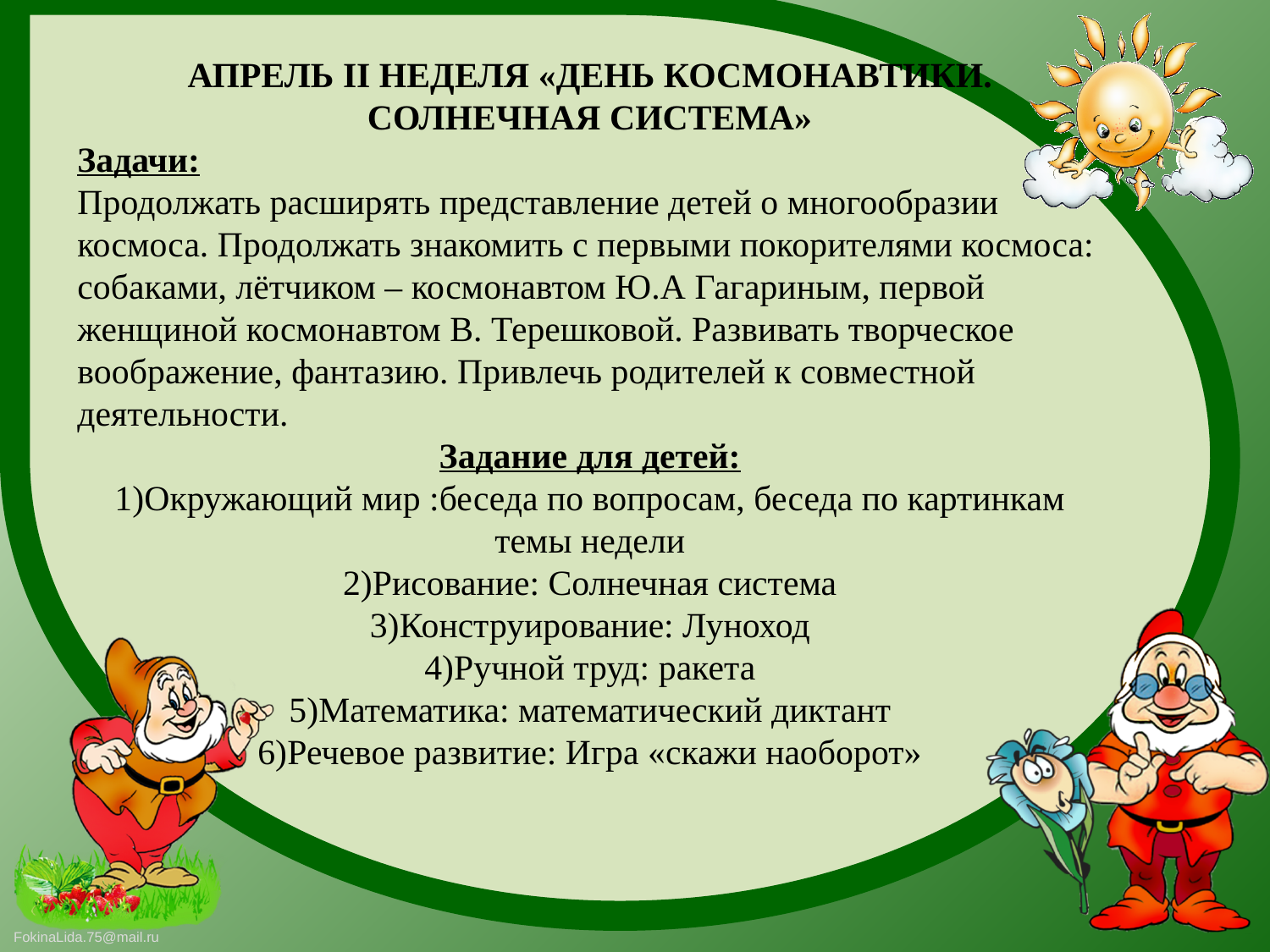

АПРЕЛЬ II НЕДЕЛЯ «ДЕНЬ КОСМОНАВТИКИ. СОЛНЕЧНАЯ СИСТЕМА»
Задачи:
Продолжать расширять представление детей о многообразии космоса. Продолжать знакомить с первыми покорителями космоса: собаками, лётчиком – космонавтом Ю.А Гагариным, первой женщиной космонавтом В. Терешковой. Развивать творческое воображение, фантазию. Привлечь родителей к совместной деятельности.
Задание для детей:
1)Окружающий мир :беседа по вопросам, беседа по картинкам темы недели
2)Рисование: Солнечная система
3)Конструирование: Луноход
4)Ручной труд: ракета
5)Математика: математический диктант
6)Речевое развитие: Игра «скажи наоборот»